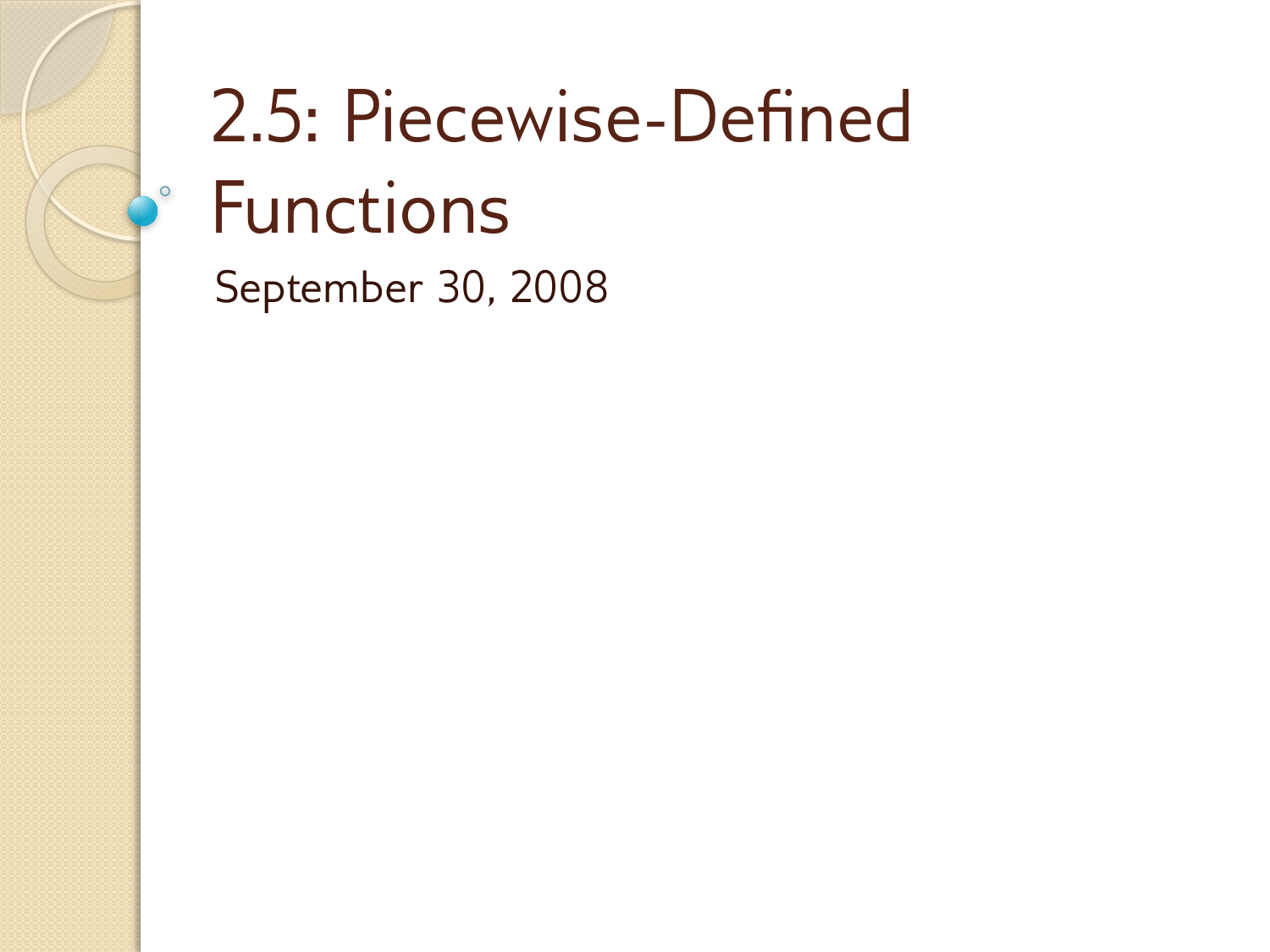

# 2.5: Piecewise-Defined Functions
September 30, 2008